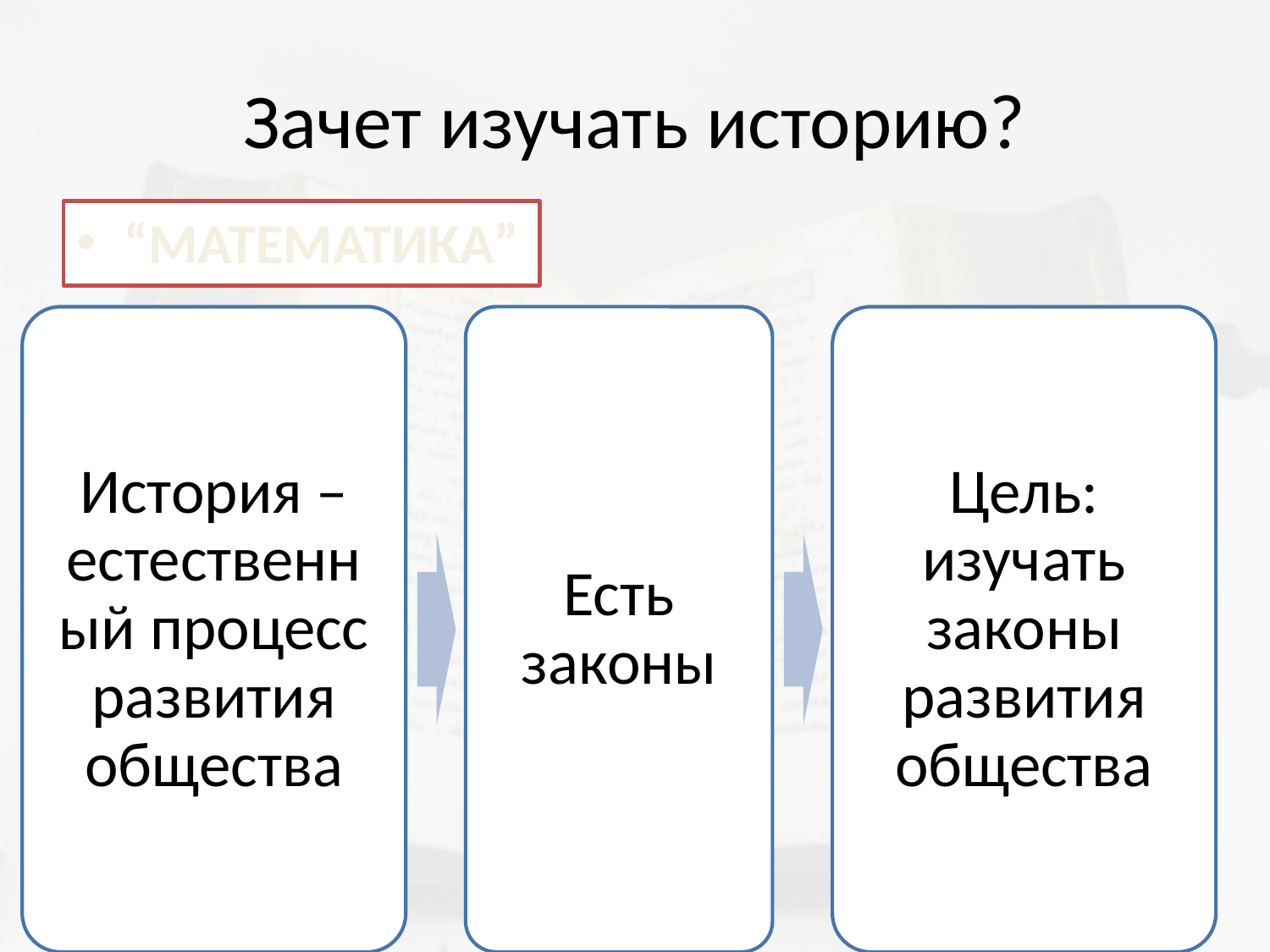

# Зачет изучать историю?
“МАТЕМАТИКА”

История – естественный процесс развития общества

Есть законы

Цель: изучать законы развития общества